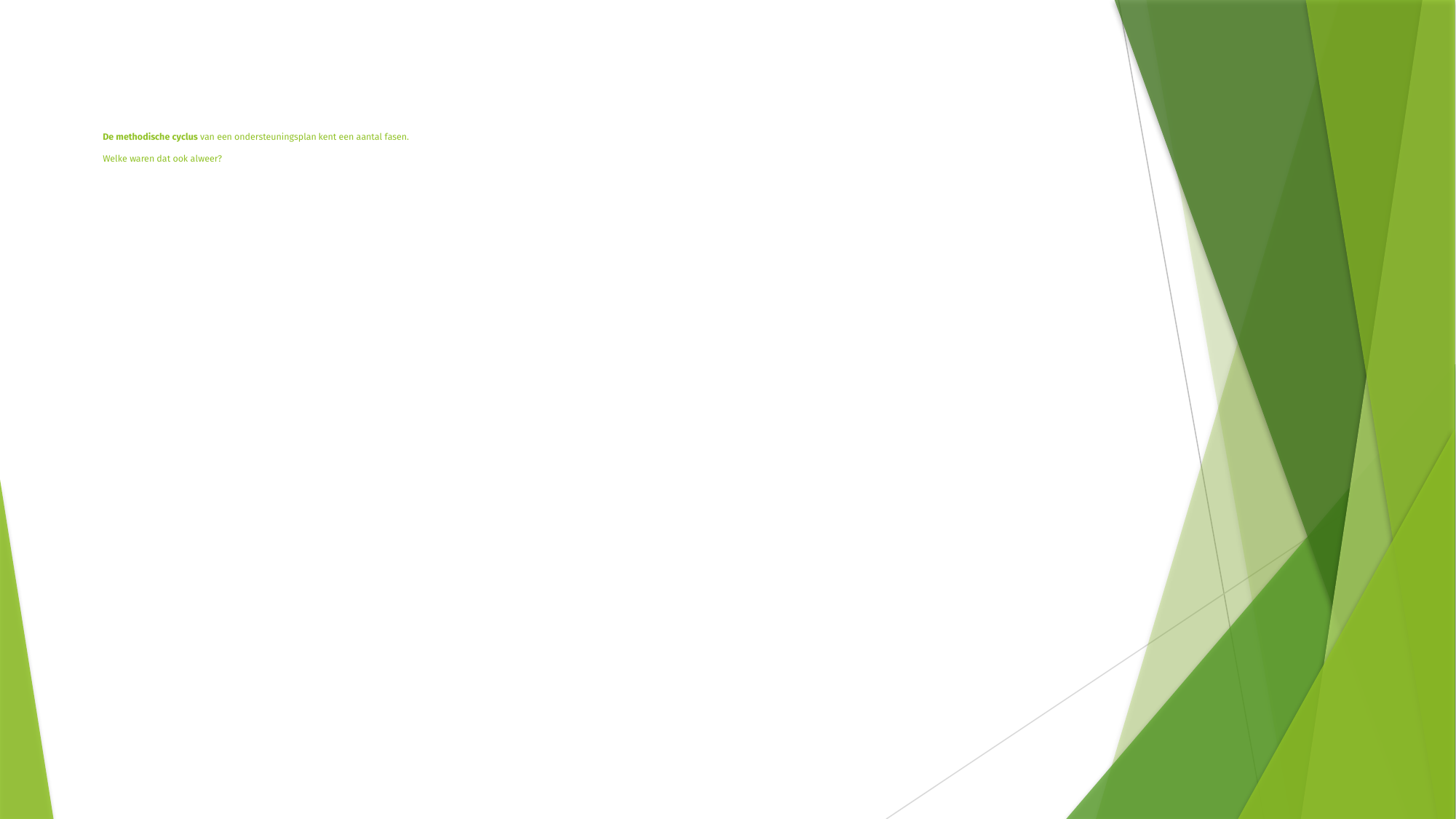

# De methodische cyclus van een ondersteuningsplan kent een aantal fasen. Welke waren dat ook alweer?